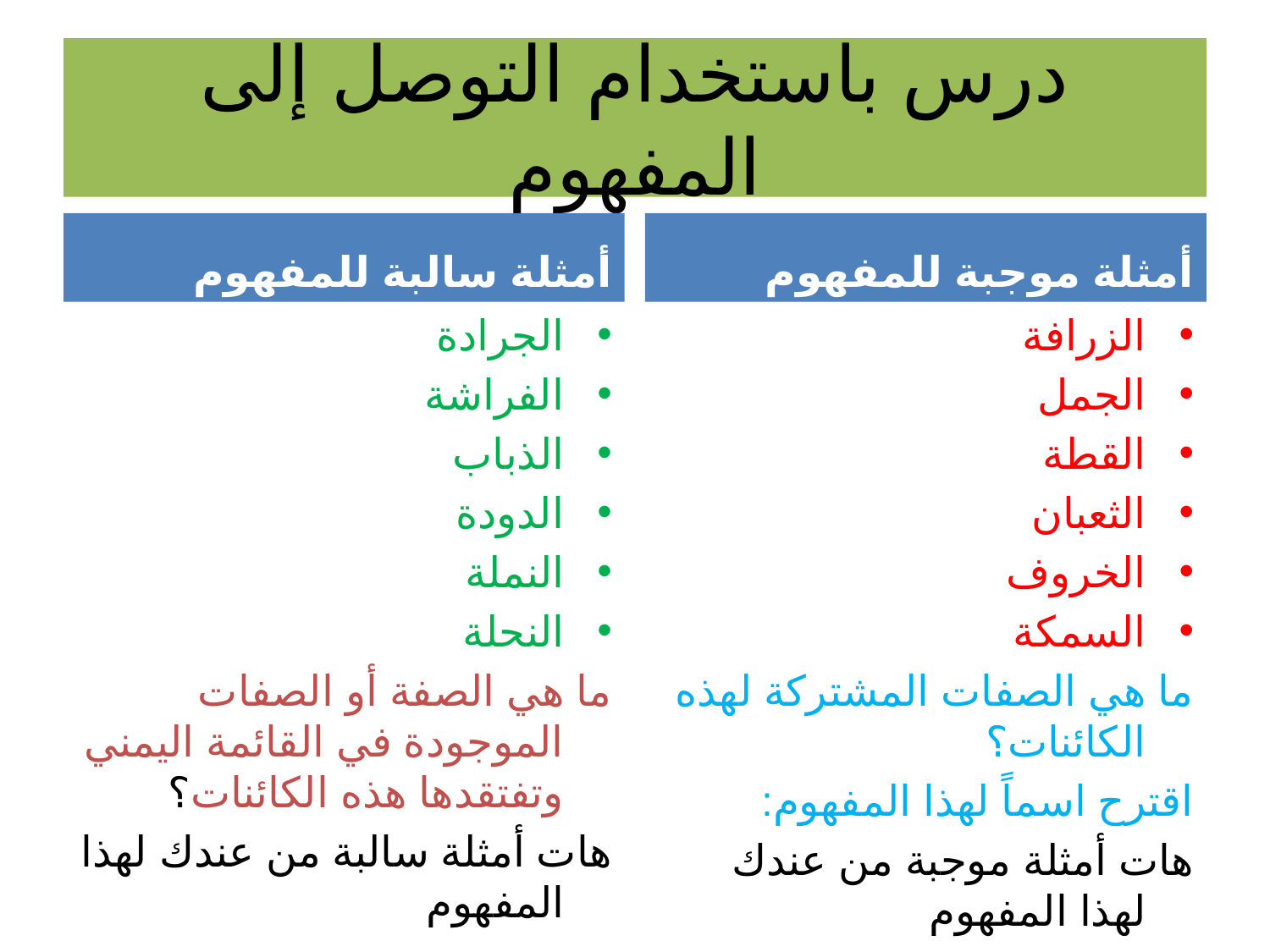

# درس باستخدام التوصل إلى المفهوم
أمثلة سالبة للمفهوم
أمثلة موجبة للمفهوم
الجرادة
الفراشة
الذباب
الدودة
النملة
النحلة
ما هي الصفة أو الصفات الموجودة في القائمة اليمني وتفتقدها هذه الكائنات؟
هات أمثلة سالبة من عندك لهذا المفهوم
الزرافة
الجمل
القطة
الثعبان
الخروف
السمكة
ما هي الصفات المشتركة لهذه الكائنات؟
اقترح اسماً لهذا المفهوم:
هات أمثلة موجبة من عندك لهذا المفهوم